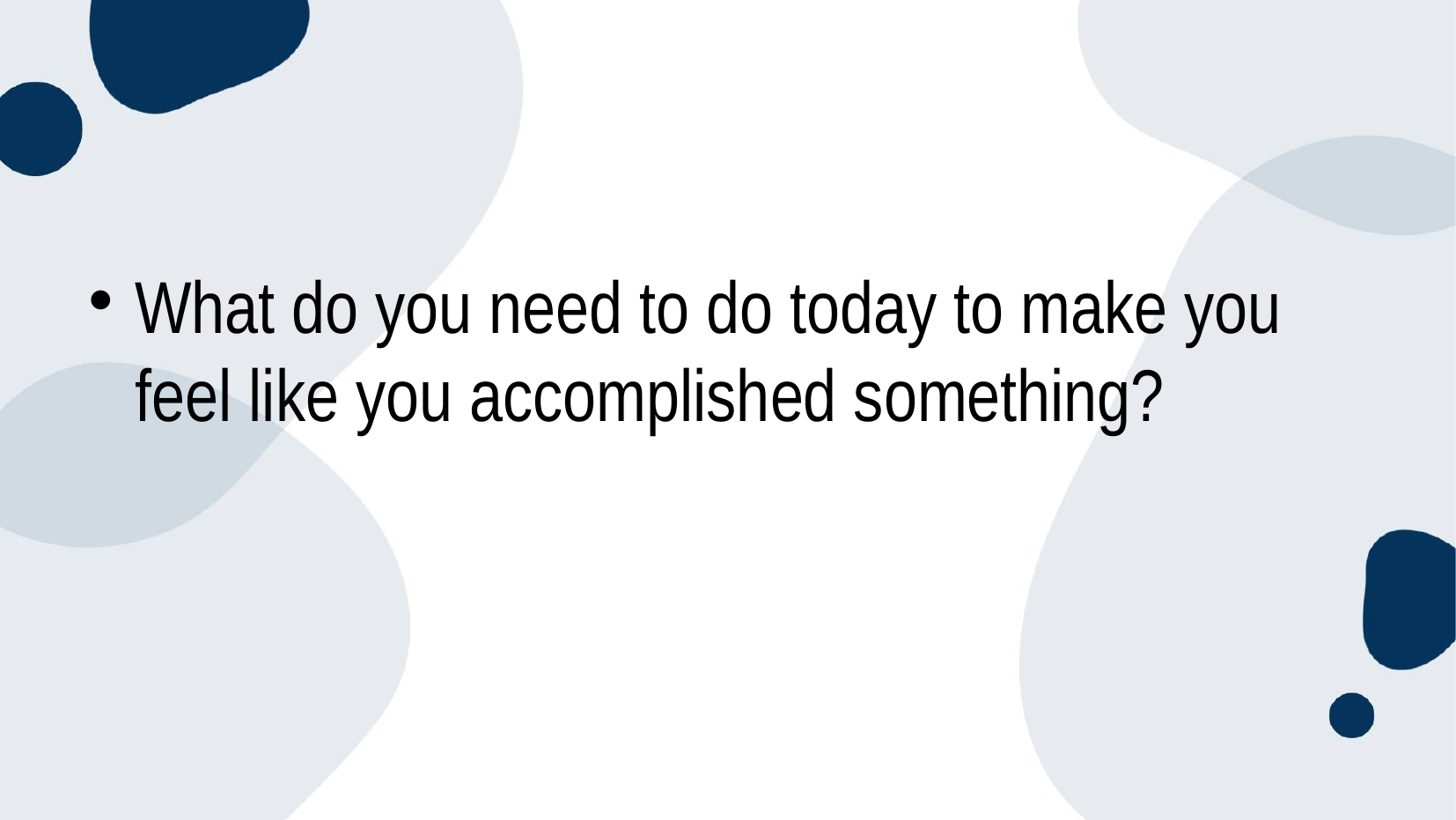

What do you need to do today to make you feel like you accomplished something?